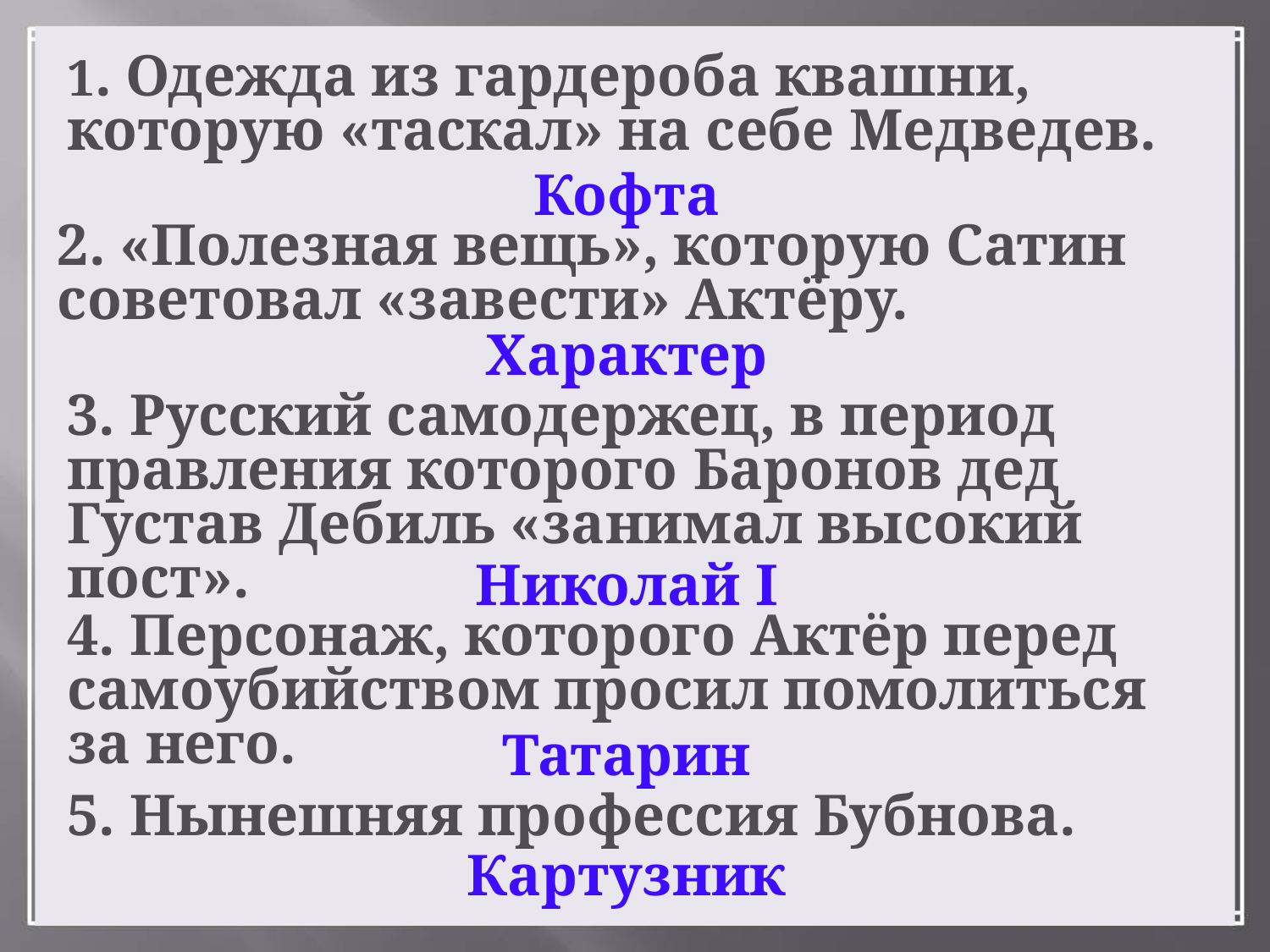

1. Одежда из гардероба квашни, которую «таскал» на себе Медведев.
Кофта
2. «Полезная вещь», которую Сатин советовал «завести» Актёру.
Характер
3. Русский самодержец, в период правления которого Баронов дед Густав Дебиль «занимал высокий пост».
Николай I
4. Персонаж, которого Актёр перед самоубийством просил помолиться за него.
Татарин
5. Нынешняя профессия Бубнова.
Картузник